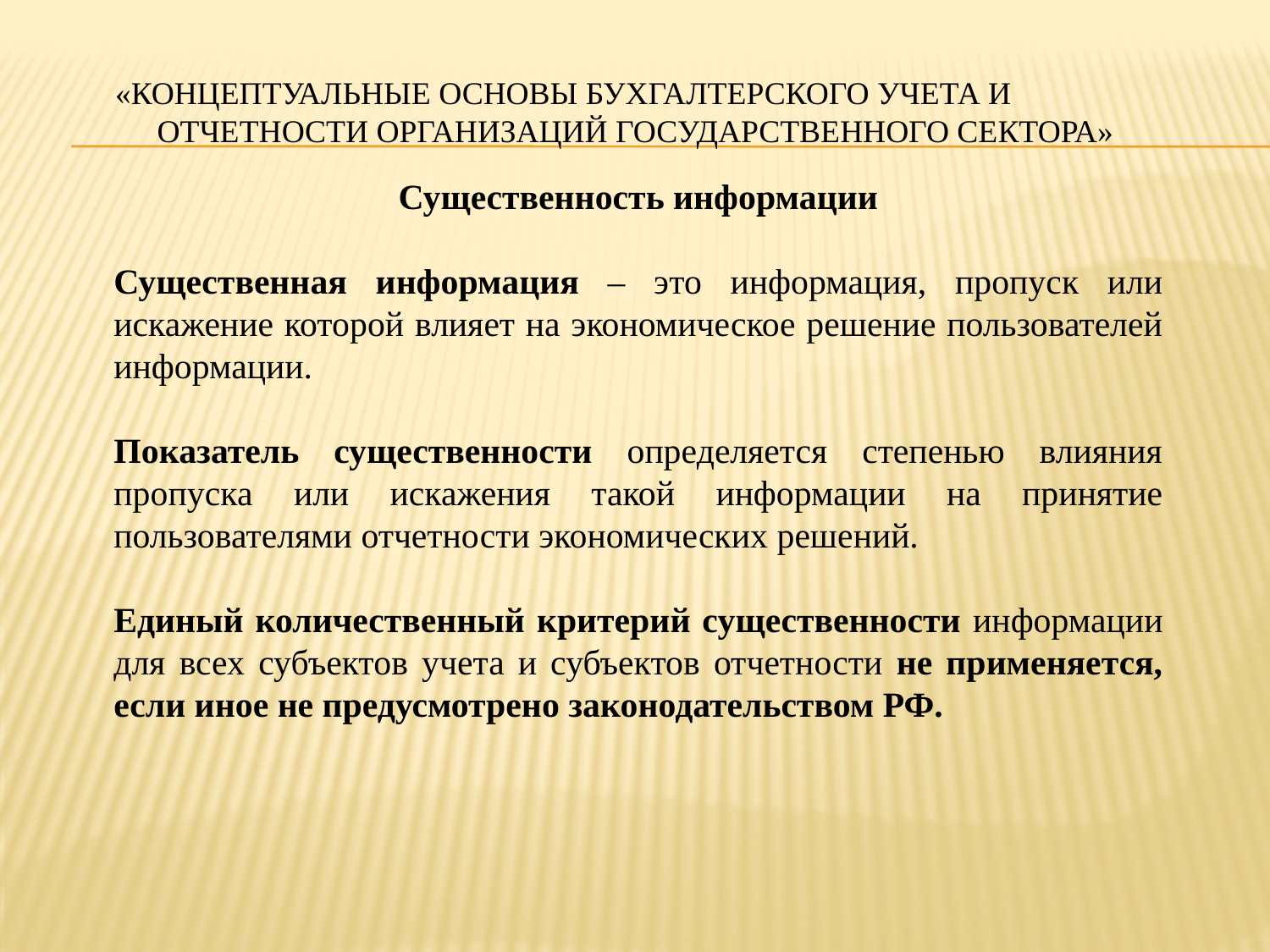

# «Концептуальные основы бухгалтерского учета и отчетности организаций государственного сектора»
Существенность информации

Существенная информация – это информация, пропуск или искажение которой влияет на экономическое решение пользователей информации.

Показатель существенности определяется степенью влияния пропуска или искажения такой информации на принятие пользователями отчетности экономических решений.

Единый количественный критерий существенности информации для всех субъектов учета и субъектов отчетности не применяется, если иное не предусмотрено законодательством РФ.